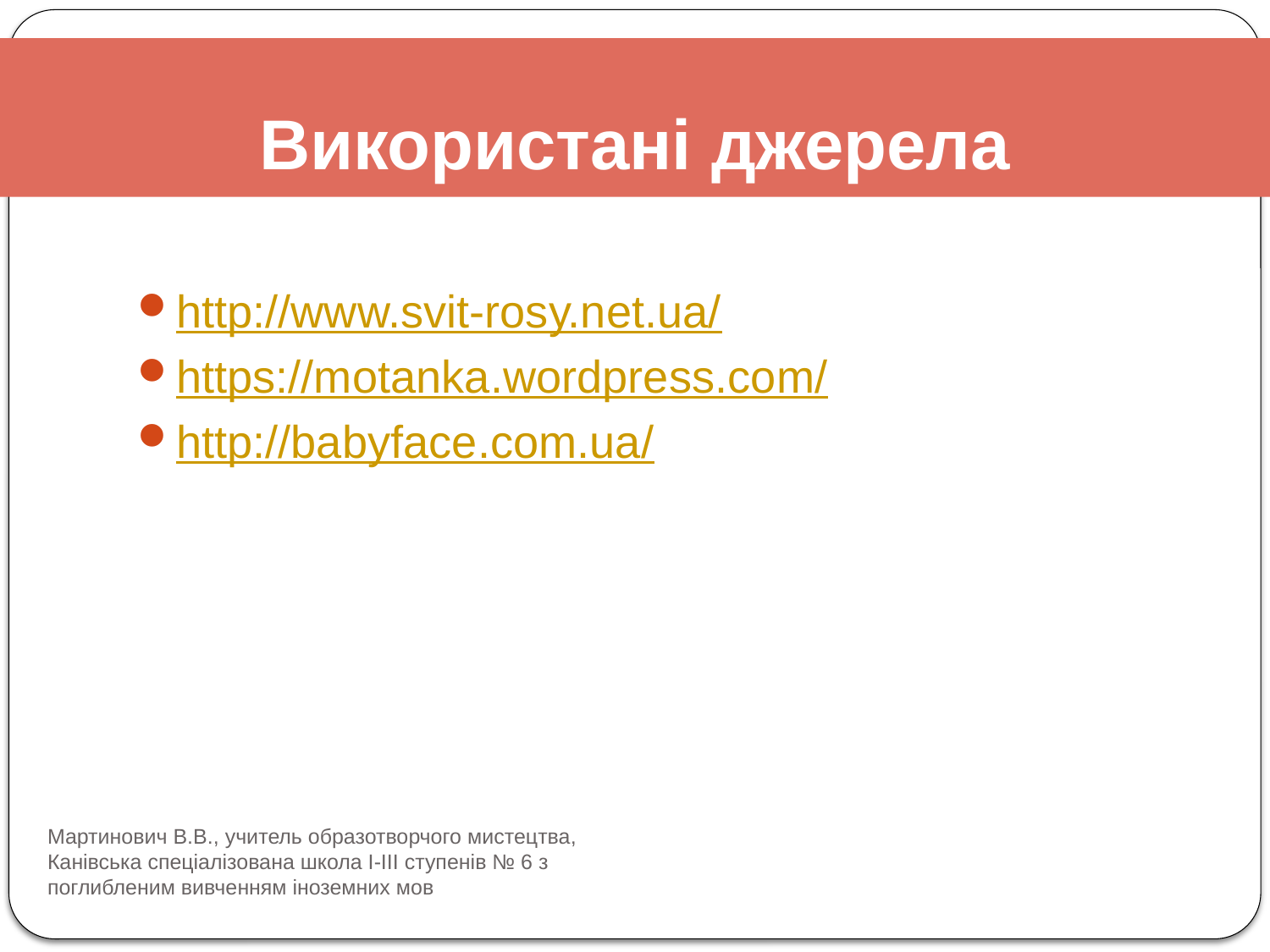

# Використані джерела
http://www.svit-rosy.net.ua/
https://motanka.wordpress.com/
http://babyface.com.ua/

Мартинович В.В., учитель образотворчого мистецтва, Канівська спеціалізована школа І-ІІІ ступенів № 6 з поглибленим вивченням іноземних мов